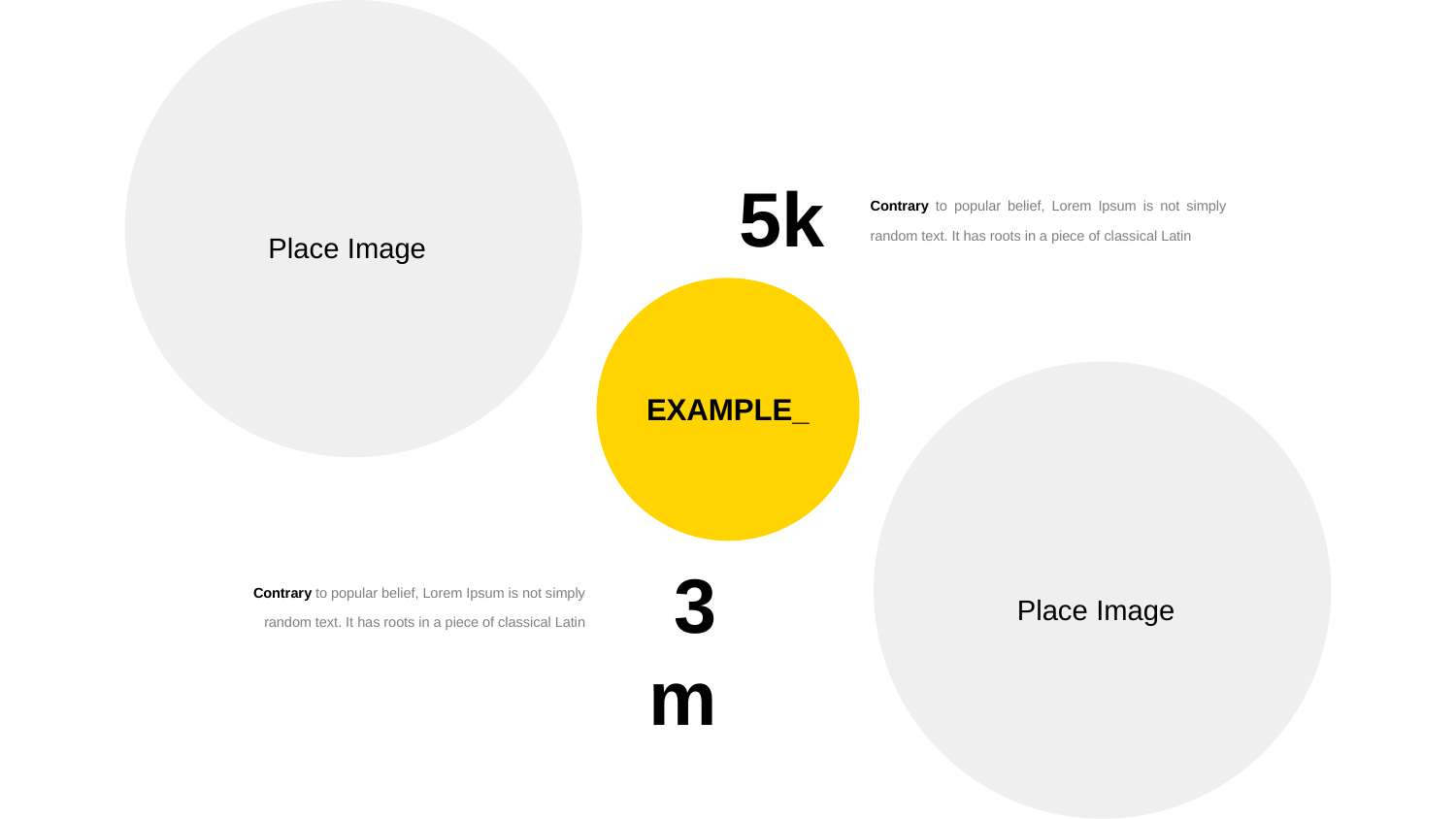

5k
Contrary to popular belief, Lorem Ipsum is not simply random text. It has roots in a piece of classical Latin
Place Image

EXAMPLE_
3m
Contrary to popular belief, Lorem Ipsum is not simply random text. It has roots in a piece of classical Latin
Place Image